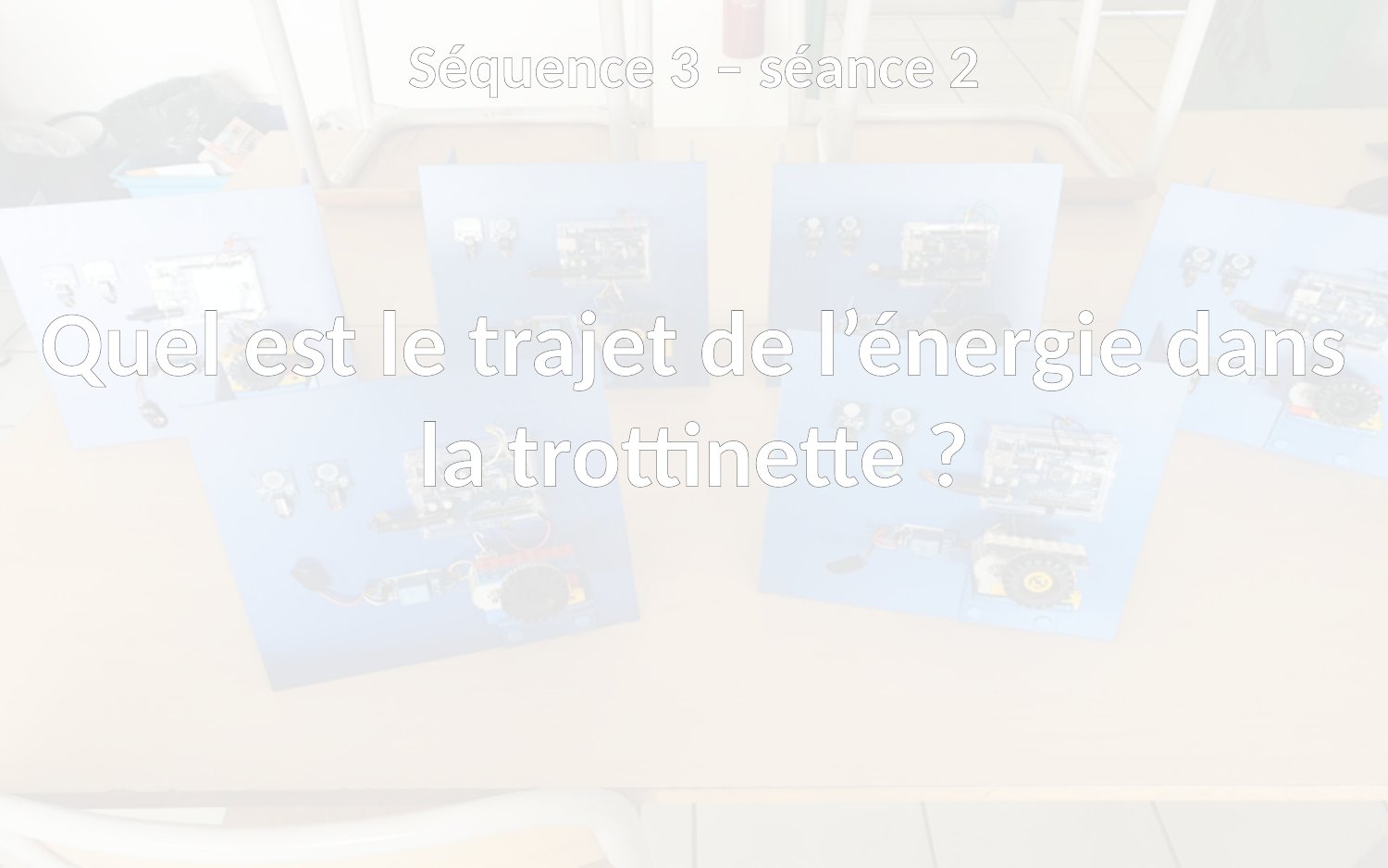

Séquence 3 – séance 2
Quel est le trajet de l’énergie dans la trottinette ?